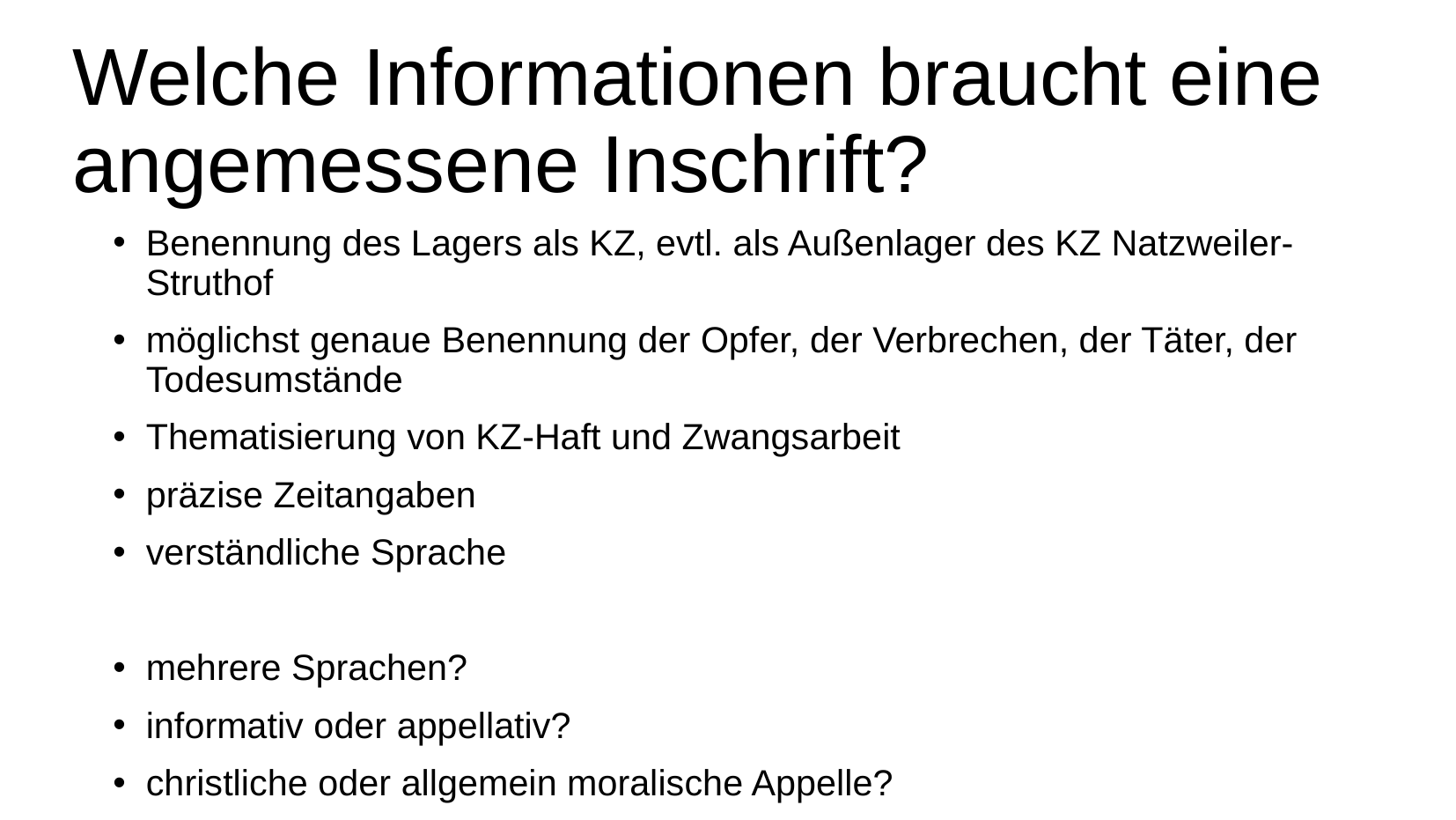

# Welche Informationen braucht eine angemessene Inschrift?
Benennung des Lagers als KZ, evtl. als Außenlager des KZ Natzweiler-Struthof
möglichst genaue Benennung der Opfer, der Verbrechen, der Täter, der Todesumstände
Thematisierung von KZ-Haft und Zwangsarbeit
präzise Zeitangaben
verständliche Sprache

mehrere Sprachen?
informativ oder appellativ?
christliche oder allgemein moralische Appelle?